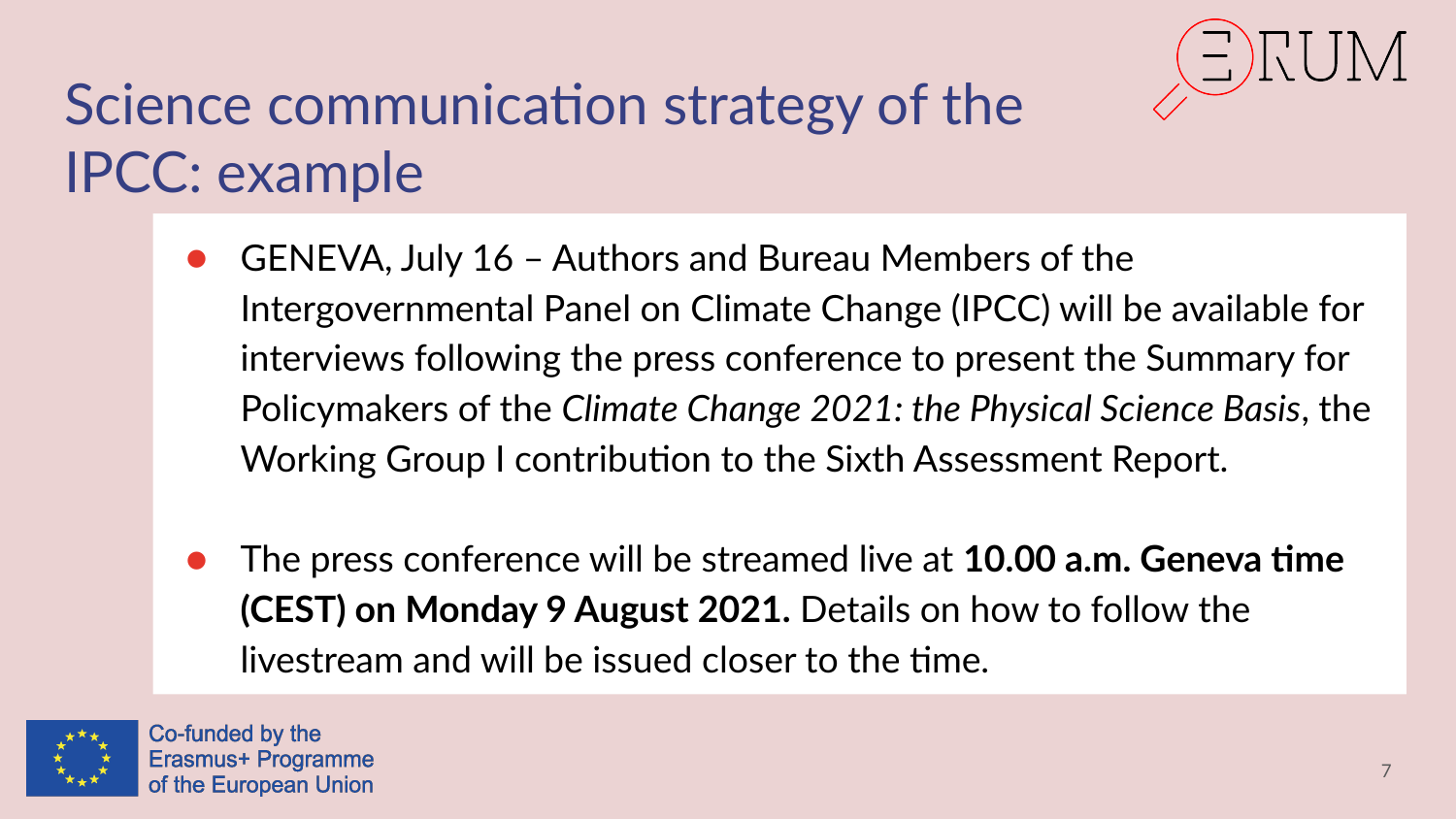

# Science communication strategy of the IPCC: example
GENEVA, July 16 – Authors and Bureau Members of the Intergovernmental Panel on Climate Change (IPCC) will be available for interviews following the press conference to present the Summary for Policymakers of the Climate Change 2021: the Physical Science Basis, the Working Group I contribution to the Sixth Assessment Report.

The press conference will be streamed live at 10.00 a.m. Geneva time (CEST) on Monday 9 August 2021. Details on how to follow the livestream and will be issued closer to the time.

7